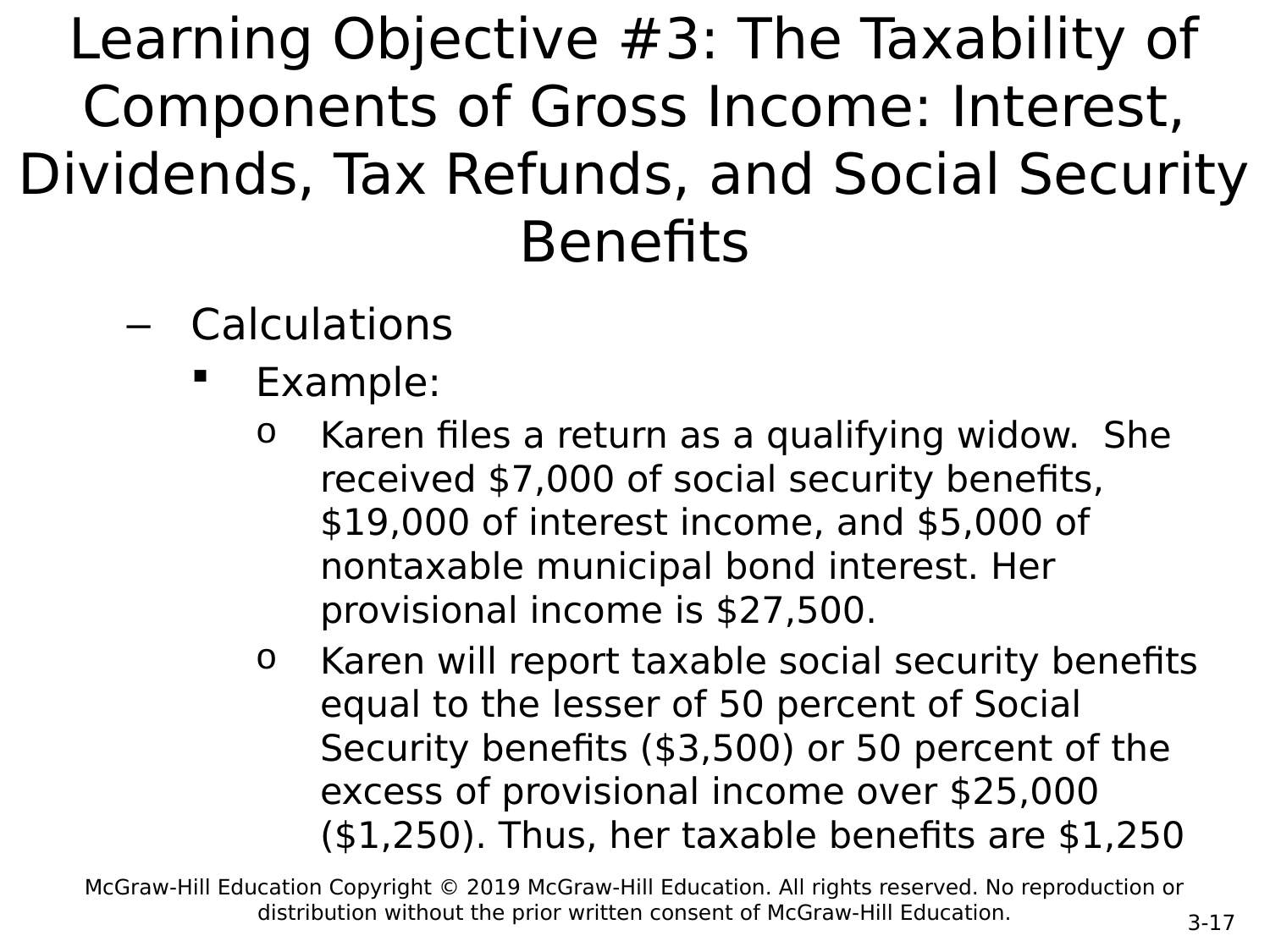

# Learning Objective #3: The Taxability of Components of Gross Income: Interest, Dividends, Tax Refunds, and Social Security Benefits
Calculations
Example:
Karen files a return as a qualifying widow.  She received $7,000 of social security benefits, $19,000 of interest income, and $5,000 of nontaxable municipal bond interest. Her provisional income is $27,500.
Karen will report taxable social security benefits equal to the lesser of 50 percent of Social Security benefits ($3,500) or 50 percent of the excess of provisional income over $25,000 ($1,250). Thus, her taxable benefits are $1,250
McGraw-Hill Education Copyright © 2019 McGraw-Hill Education. All rights reserved. No reproduction or distribution without the prior written consent of McGraw-Hill Education.
3-17